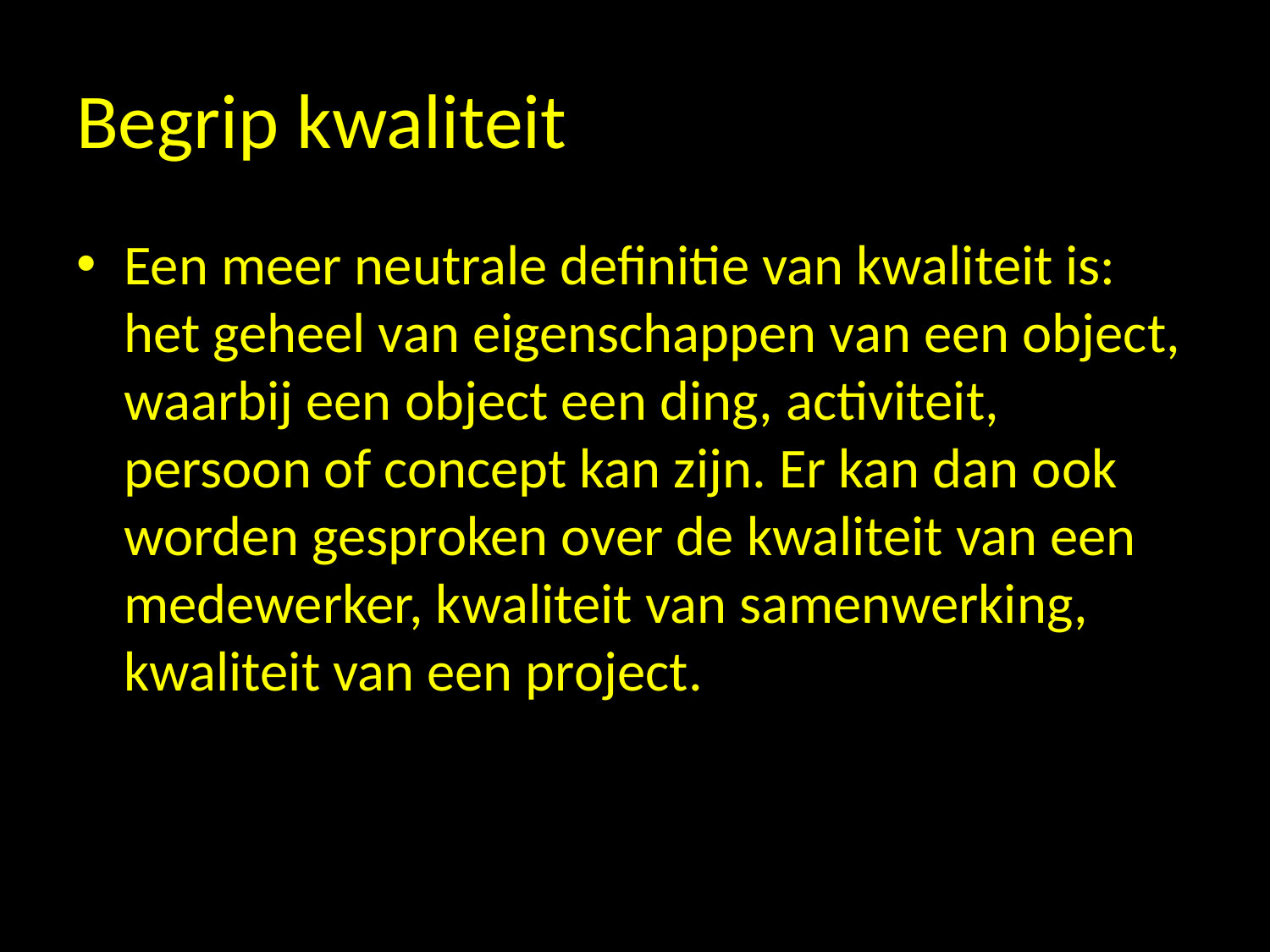

# Begrip kwaliteit
Een meer neutrale definitie van kwaliteit is: het geheel van eigenschappen van een object, waarbij een object een ding, activiteit, persoon of concept kan zijn. Er kan dan ook worden gesproken over de kwaliteit van een medewerker, kwaliteit van samenwerking, kwaliteit van een project.